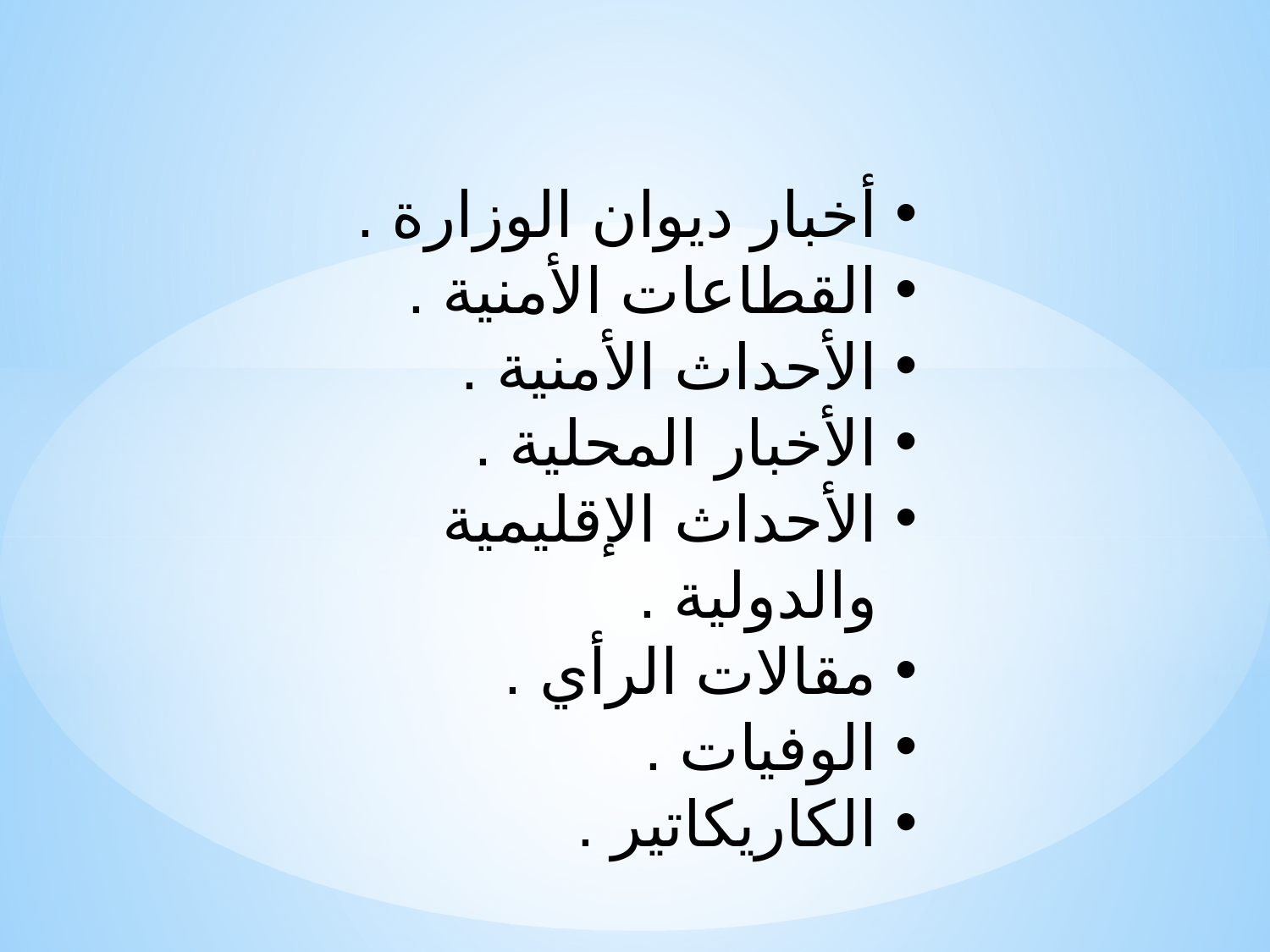

أخبار ديوان الوزارة .
القطاعات الأمنية .
الأحداث الأمنية .
الأخبار المحلية .
الأحداث الإقليمية والدولية .
مقالات الرأي .
الوفيات .
الكاريكاتير .